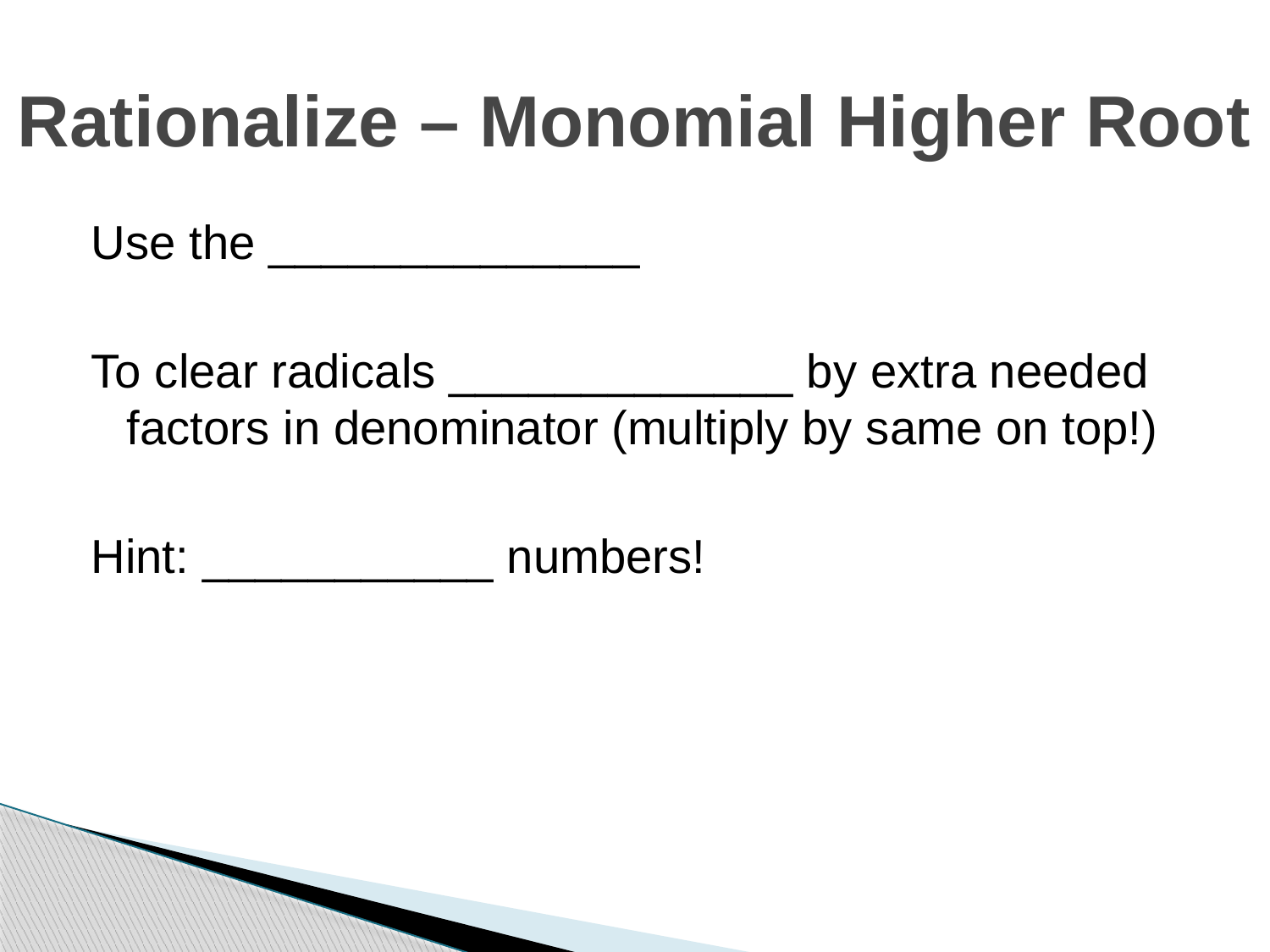

# Rationalize – Monomial Higher Root
Use the ______________

To clear radicals _____________ by extra needed factors in denominator (multiply by same on top!)

Hint: ___________ numbers!